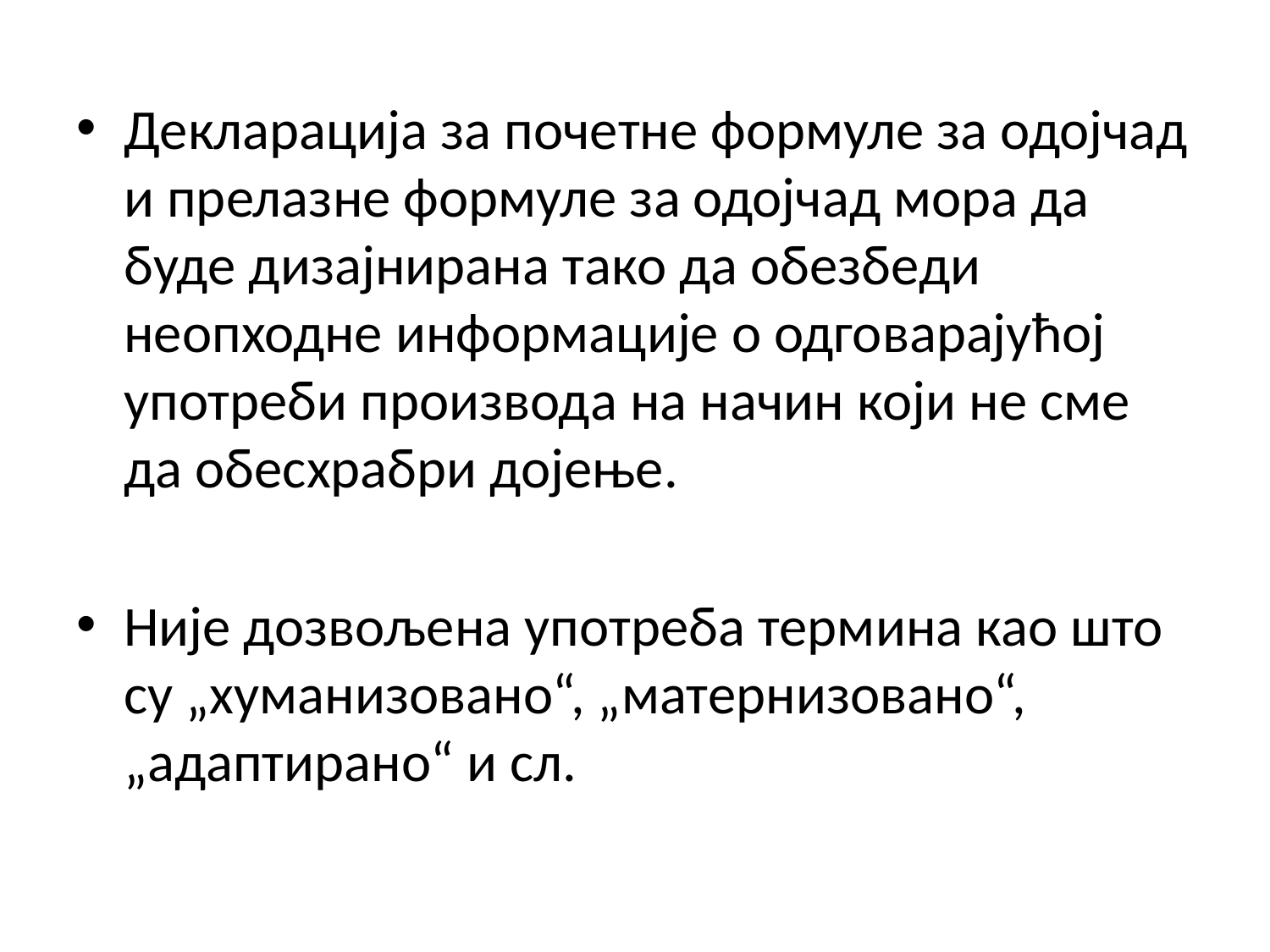

Декларација за почетне формуле за одојчад и прелазне формуле за одојчад мора да буде дизајнирана тако да обезбеди неопходне информације о одговарајућој употреби производа на начин који не сме да обесхрабри дојење.

Није дозвољена употреба термина као што су „хуманизовано“, „матернизовано“, „адаптирано“ и сл.